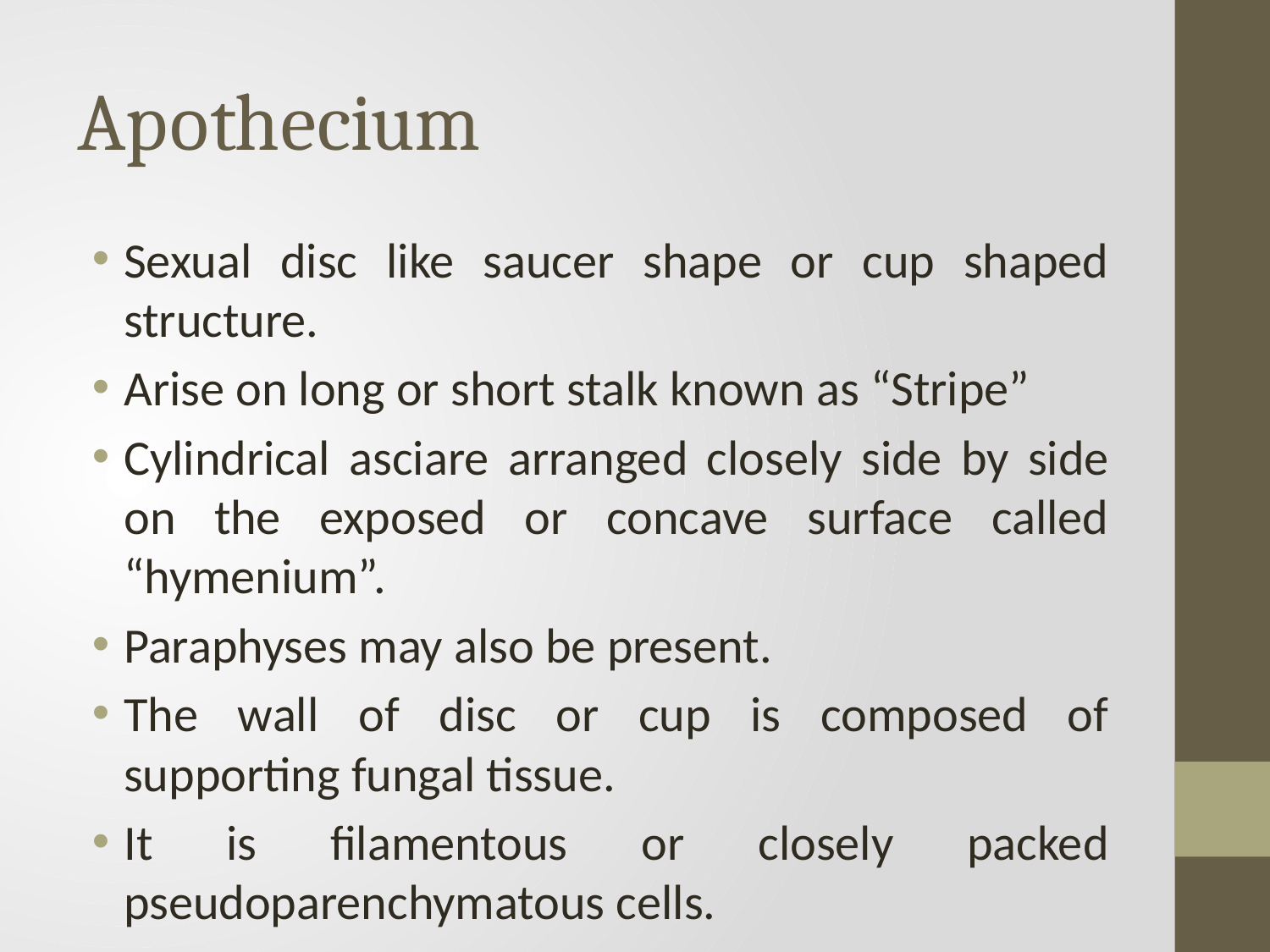

# Apothecium
Sexual disc like saucer shape or cup shaped structure.
Arise on long or short stalk known as “Stripe”
Cylindrical asciare arranged closely side by side on the exposed or concave surface called “hymenium”.
Paraphyses may also be present.
The wall of disc or cup is composed of supporting fungal tissue.
It is filamentous or closely packed pseudoparenchymatous cells.